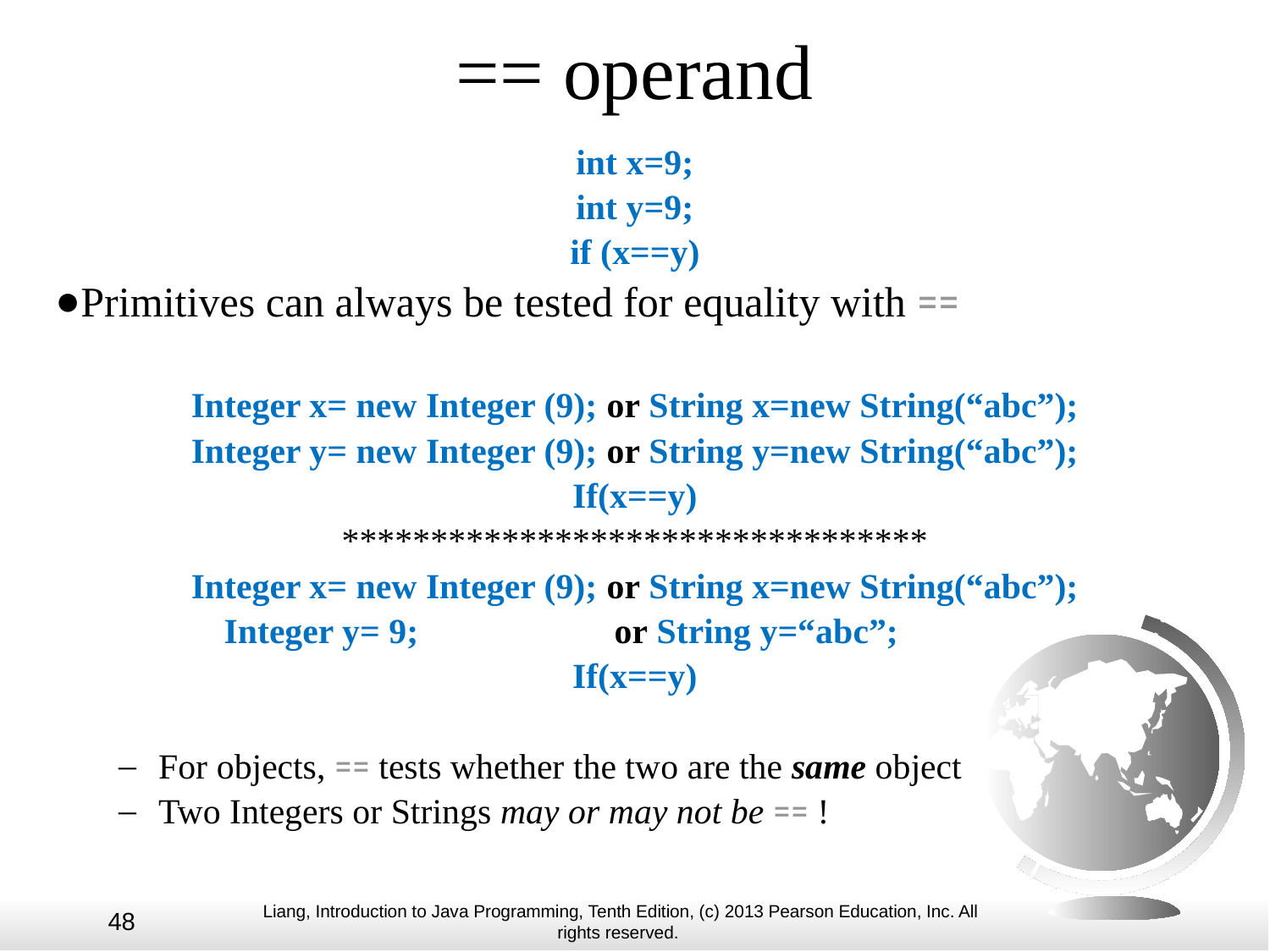

# == operand
int x=9;
int y=9;
if (x==y)
Primitives can always be tested for equality with ==

Integer x= new Integer (9); or String x=new String(“abc”);
Integer y= new Integer (9); or String y=new String(“abc”);
If(x==y)
*********************************
Integer x= new Integer (9); or String x=new String(“abc”);
                   Integer y= 9;                      or String y=“abc”;
If(x==y)

For objects, == tests whether the two are the same object
Two Integers or Strings may or may not be == !
48